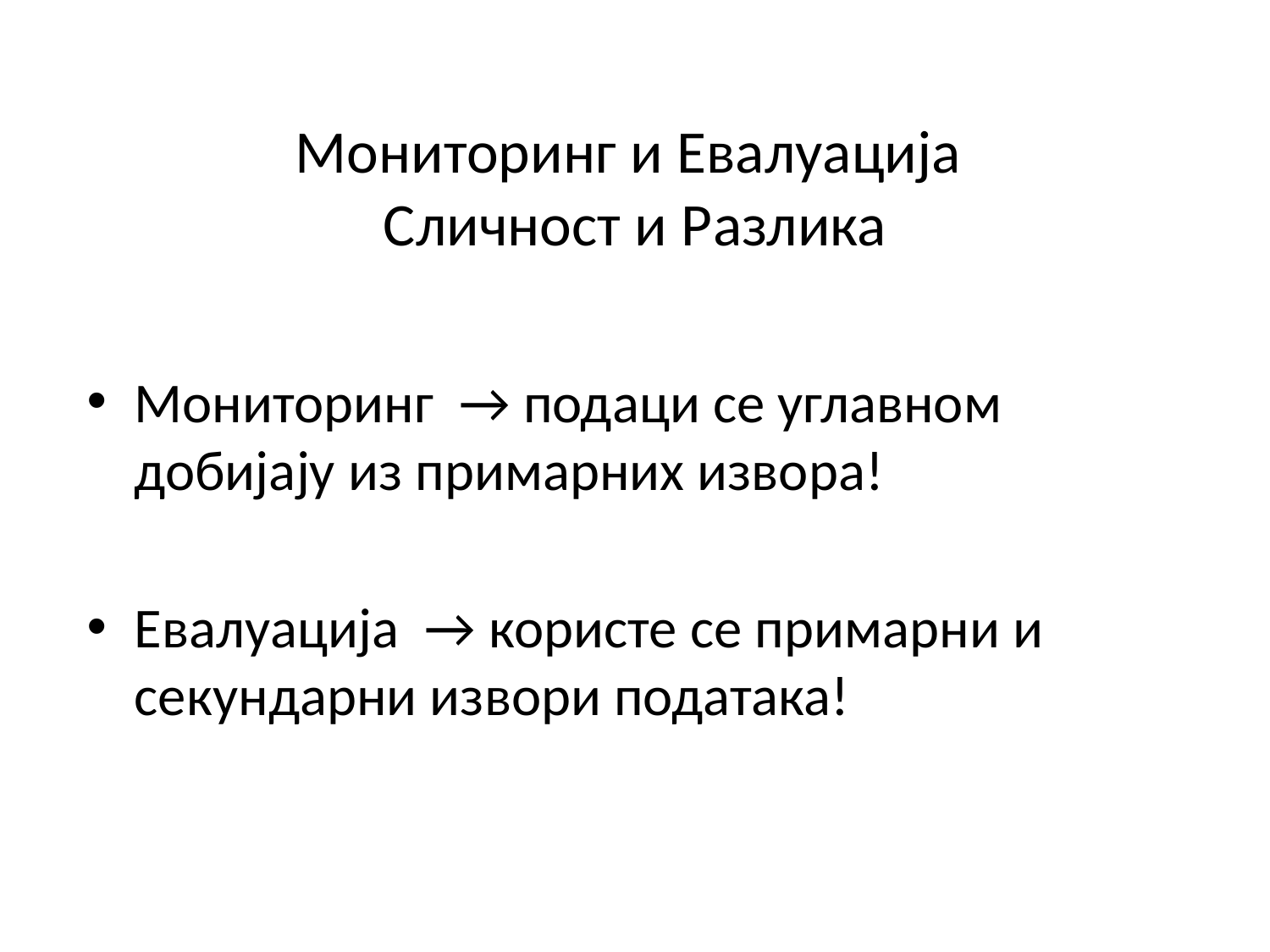

# Мониторинг и Евалуација Сличност и Разлика
Мониторинг  → подаци се углавном добијају из примарних извора!

Евалуација  → користе се примарни и секундарни извори података!